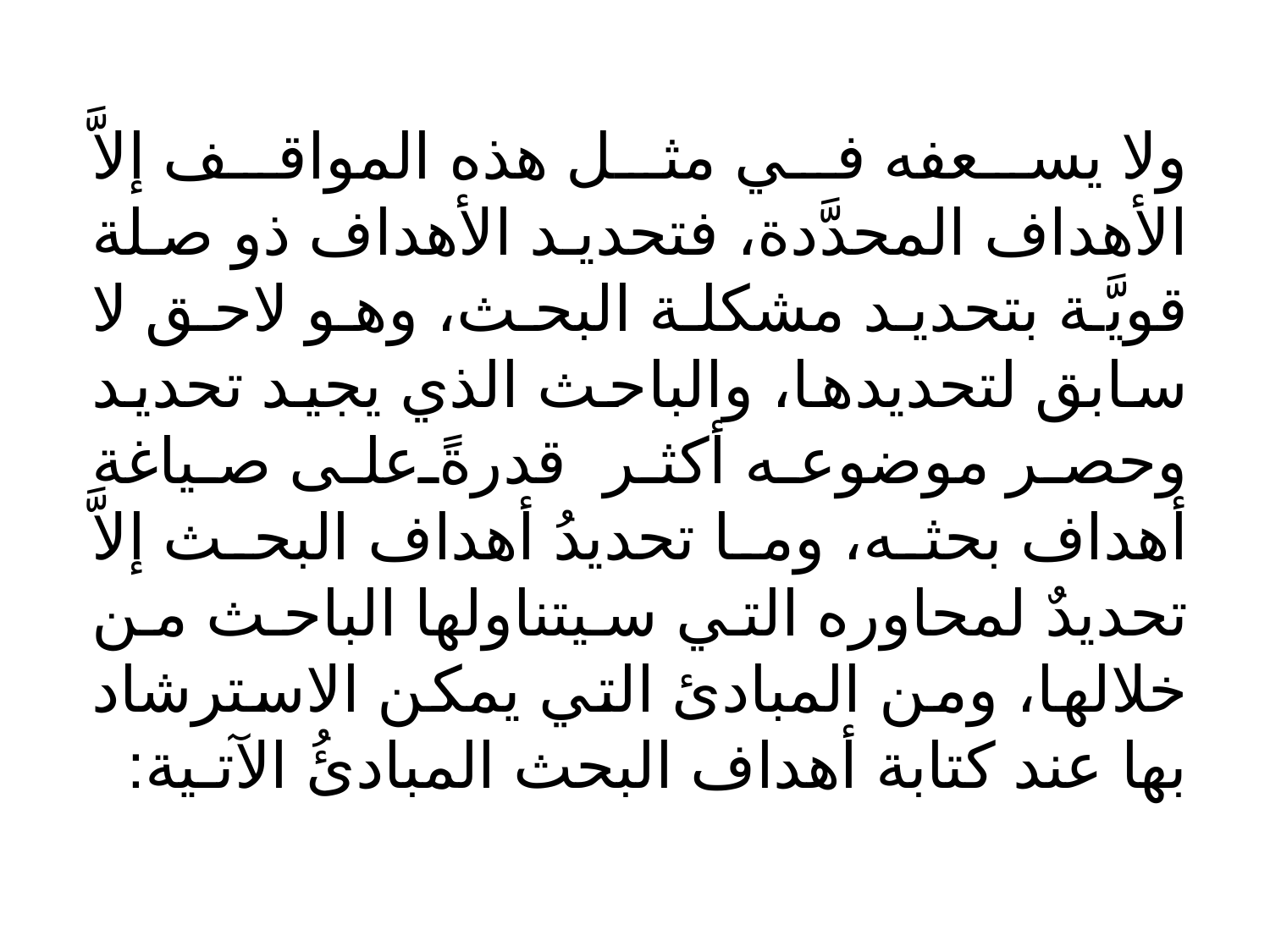

ولا يسعفه في مثل هذه المواقف إلاَّ الأهداف المحدَّدة، فتحديد الأهداف ذو صلة قويَّة بتحديد مشكلة البحث، وهو لاحق لا سابق لتحديدها، والباحث الذي يجيد تحديد وحصر موضوعه أكثر قدرةً على صياغة أهداف بحثه، وما تحديدُ أهداف البحث إلاَّ تحديدٌ لمحاوره التي سيتناولها الباحث من خلالها، ومن المبادئ التي يمكن الاسترشاد بها عند كتابة أهداف البحث المبادئُ الآتـية: